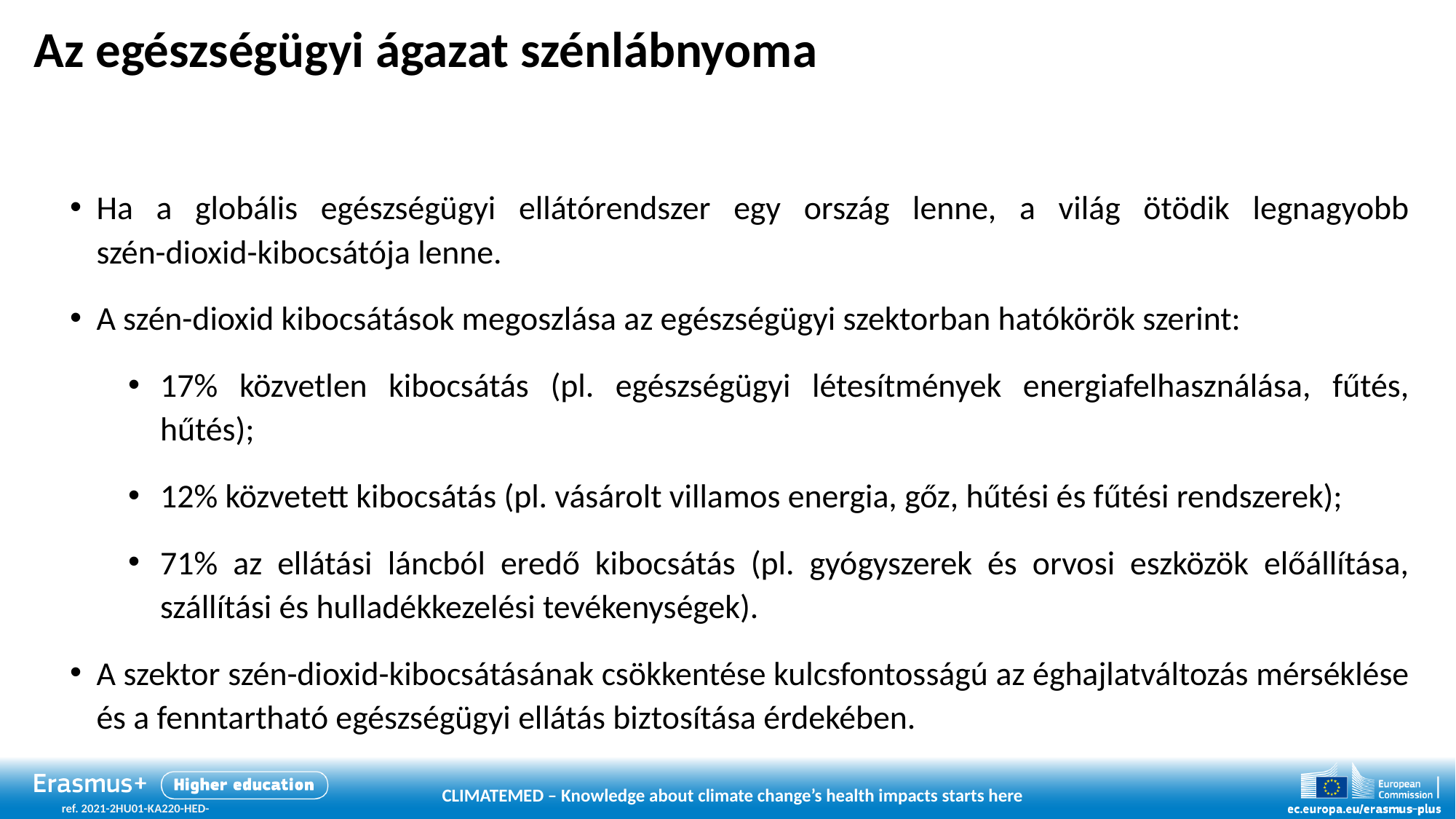

# Az egészségügyi ágazat szénlábnyoma
Ha a globális egészségügyi ellátórendszer egy ország lenne, a világ ötödik legnagyobb
szén-dioxid-kibocsátója lenne.
A szén-dioxid kibocsátások megoszlása az egészségügyi szektorban hatókörök szerint:
17% közvetlen kibocsátás (pl. egészségügyi létesítmények energiafelhasználása, fűtés, hűtés);
12% közvetett kibocsátás (pl. vásárolt villamos energia, gőz, hűtési és fűtési rendszerek);
71% az ellátási láncból eredő kibocsátás (pl. gyógyszerek és orvosi eszközök előállítása, szállítási és hulladékkezelési tevékenységek).
A szektor szén-dioxid-kibocsátásának csökkentése kulcsfontosságú az éghajlatváltozás mérséklése és a fenntartható egészségügyi ellátás biztosítása érdekében.